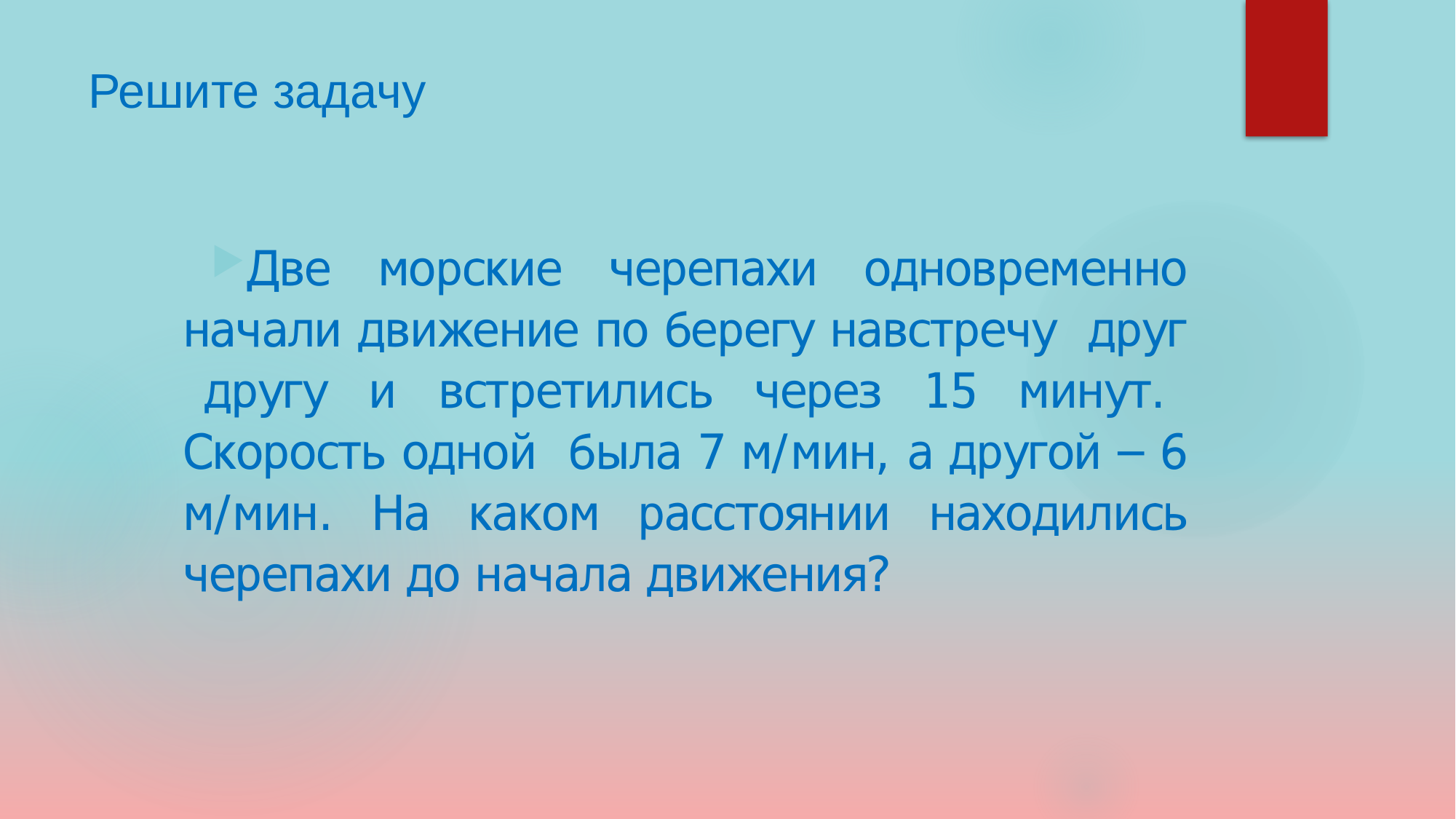

# Решите задачу

Две морские черепахи одновременно начали движение по берегу навстречу  друг  другу  и  встретились  через  15  минут.  Скорость одной  была 7 м/мин, а другой – 6 м/мин. На каком расстоянии находились черепахи до начала движения?